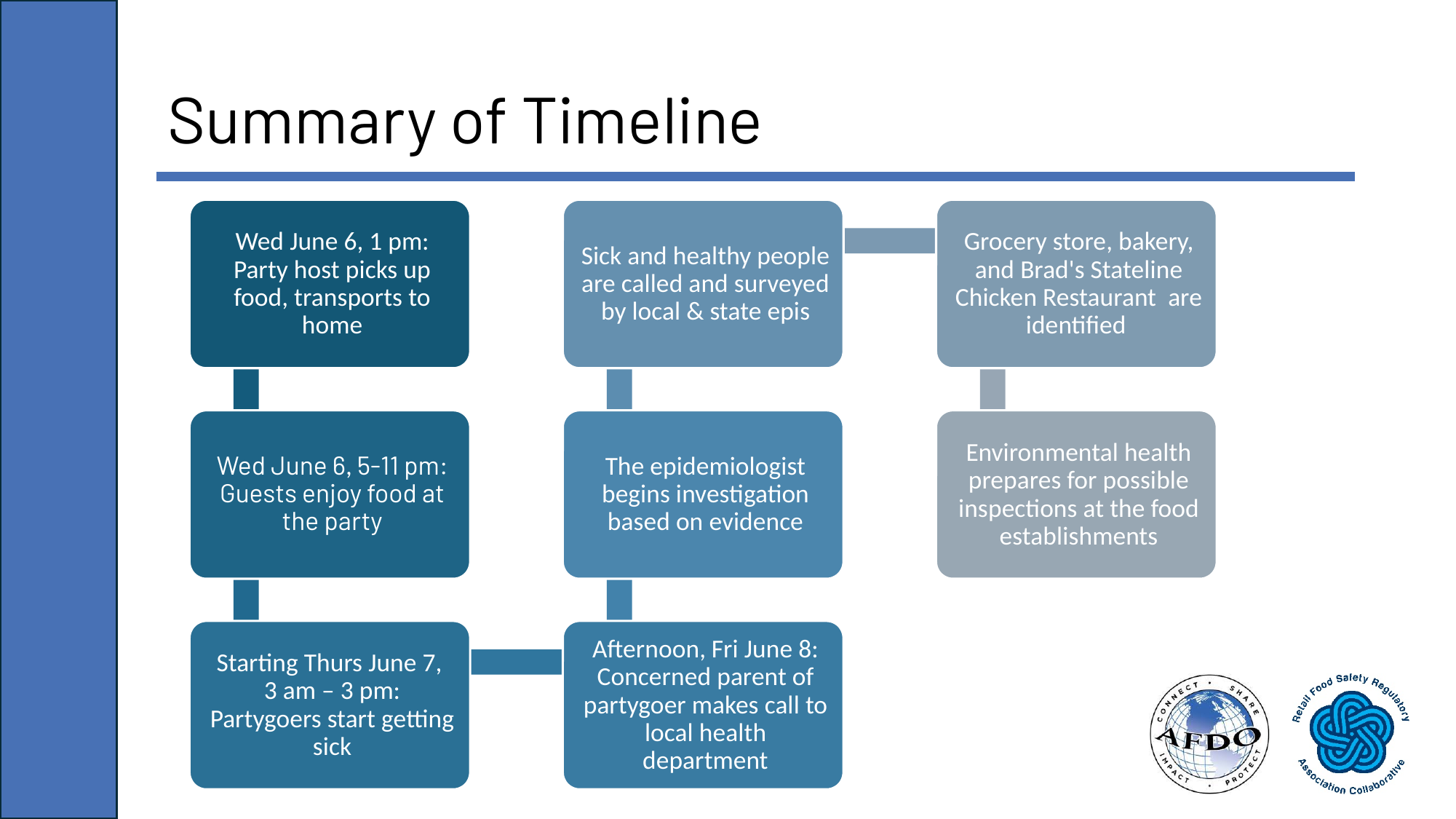

# Summary of Timeline
Wed June 6, 1 pm: Party host picks up food, transports to home
Wed June 6, 5-11 pm: Guests enjoy food at the party
Starting Thurs June 7,
3 am – 3 pm: Partygoers start getting sick
Afternoon, Fri June 8: Concerned parent of partygoer makes call to local health department
The epidemiologist begins investigation based on evidence
Sick and healthy people are called and surveyed by local & state epis
Grocery store, bakery, and Brad's Stateline Chicken Restaurant  are identified
Environmental health prepares for possible inspections at the food establishments